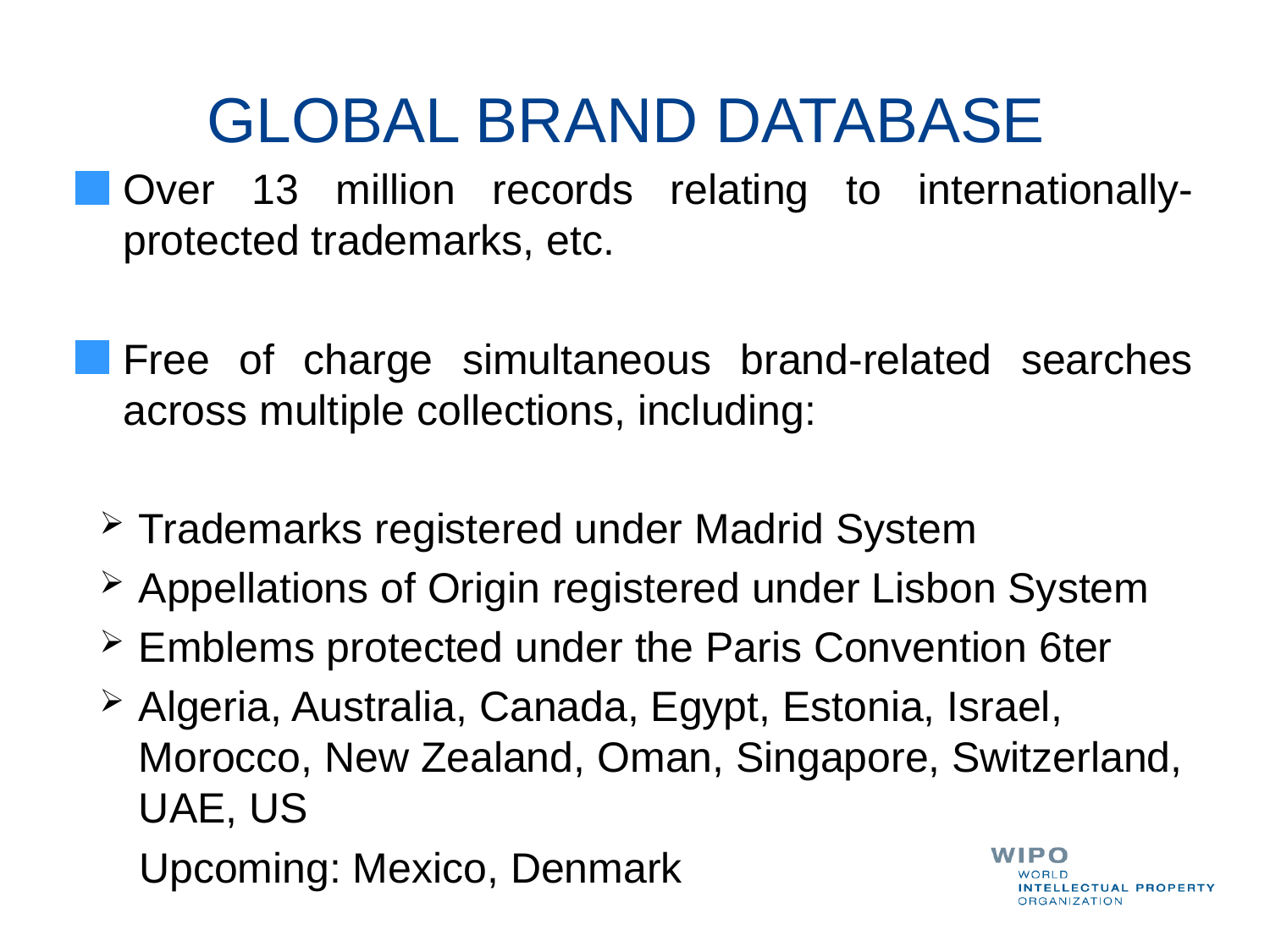

# GLOBAL BRAND DATABASE
Over 13 million records relating to internationally-protected trademarks, etc.

Free of charge simultaneous brand-related searches across multiple collections, including:

Trademarks registered under Madrid System
Appellations of Origin registered under Lisbon System
Emblems protected under the Paris Convention 6ter
Algeria, Australia, Canada, Egypt, Estonia, Israel, Morocco, New Zealand, Oman, Singapore, Switzerland, UAE, US
Upcoming: Mexico, Denmark